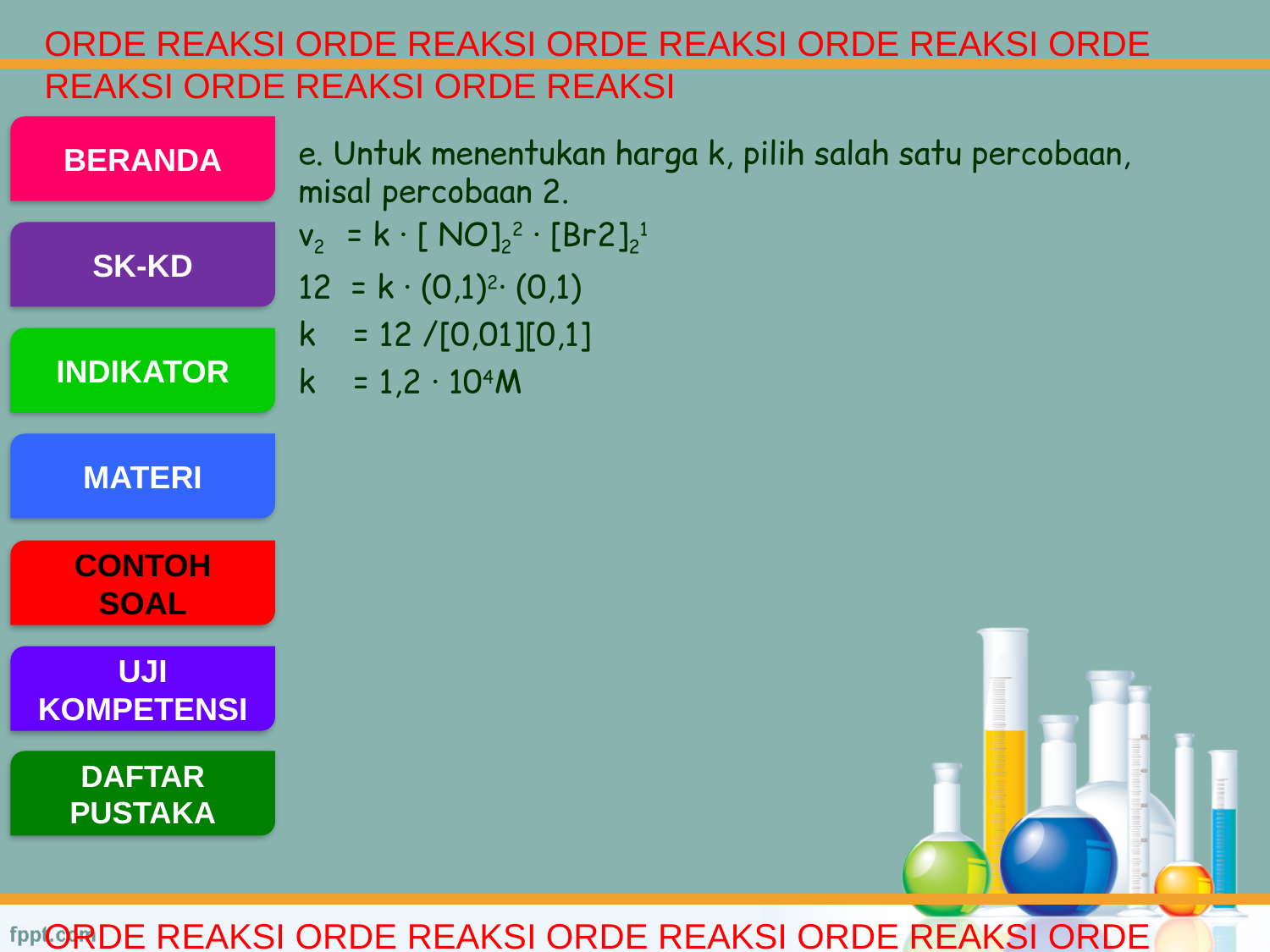

ORDE REAKSI ORDE REAKSI ORDE REAKSI ORDE REAKSI ORDE REAKSI ORDE REAKSI ORDE REAKSI
BERANDA
e. Untuk menentukan harga k, pilih salah satu percobaan, misal percobaan 2.
v2    = k · [ NO]22 · [Br2]21
12  = k · (0,1)2· (0,1)
k    = 12 /[0,01][0,1]
k    = 1,2 · 104M
SK-KD
INDIKATOR
MATERI
CONTOH SOAL
UJI KOMPETENSI
DAFTAR PUSTAKA
ORDE REAKSI ORDE REAKSI ORDE REAKSI ORDE REAKSI ORDE REAKSI ORDE REAKSI ORDE REAKSI